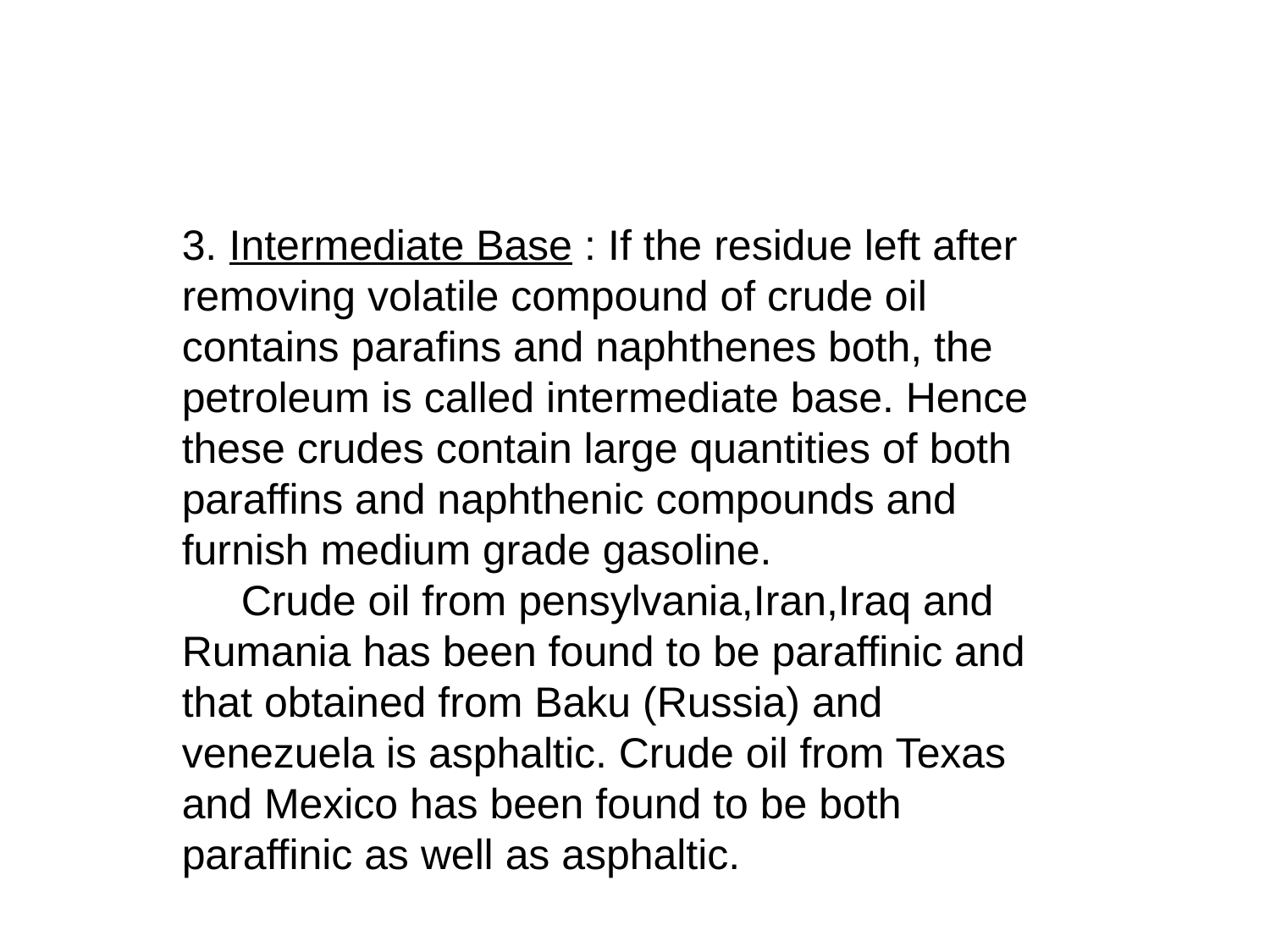

3. Intermediate Base : If the residue left after removing volatile compound of crude oil contains parafins and naphthenes both, the petroleum is called intermediate base. Hence these crudes contain large quantities of both paraffins and naphthenic compounds and furnish medium grade gasoline.
     Crude oil from pensylvania,Iran,Iraq and Rumania has been found to be paraffinic and that obtained from Baku (Russia) and venezuela is asphaltic. Crude oil from Texas and Mexico has been found to be both paraffinic as well as asphaltic.